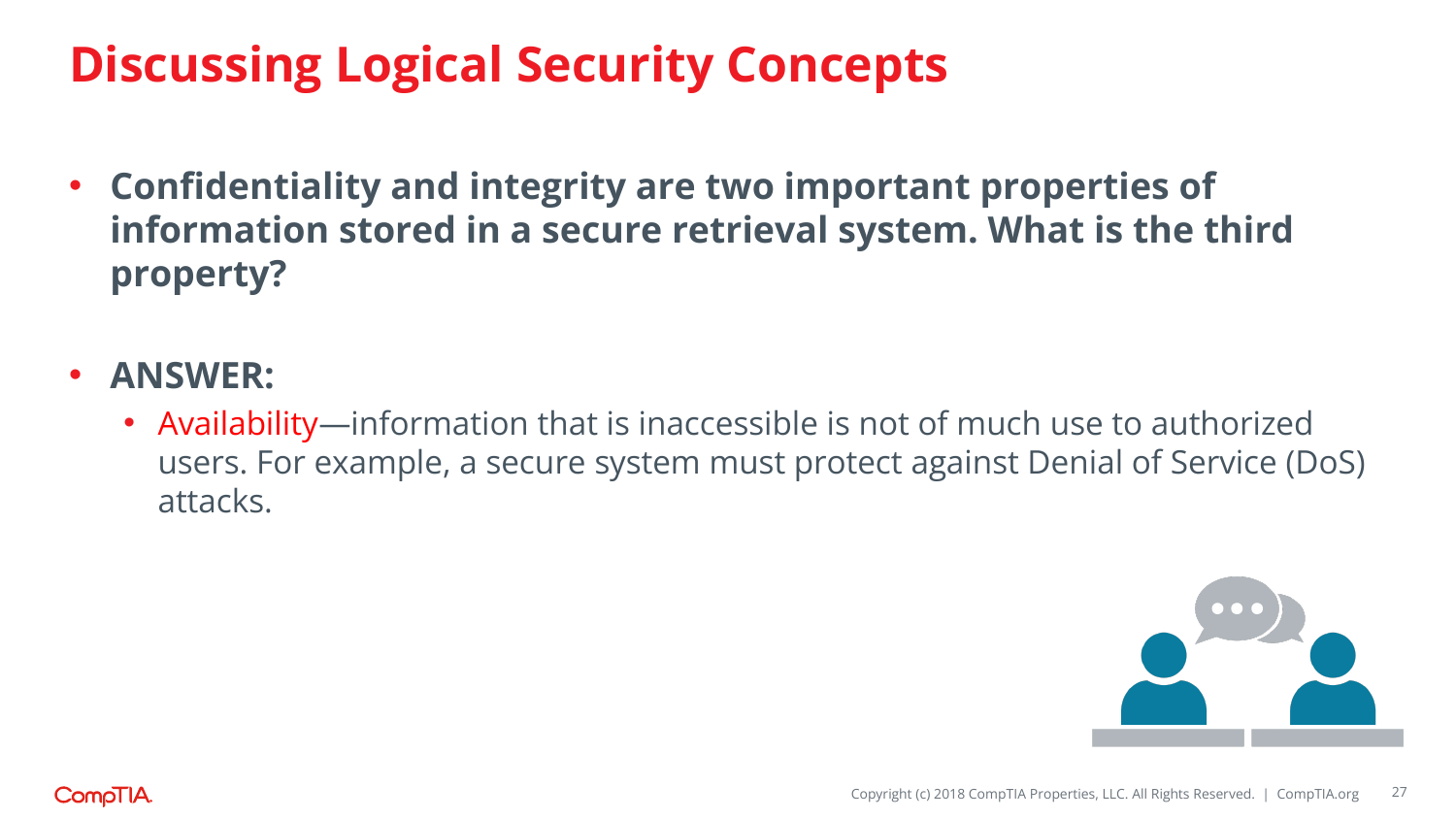

# Discussing Logical Security Concepts
Confidentiality and integrity are two important properties of information stored in a secure retrieval system. What is the third property?

ANSWER:
Availability—information that is inaccessible is not of much use to authorized users. For example, a secure system must protect against Denial of Service (DoS) attacks.
27